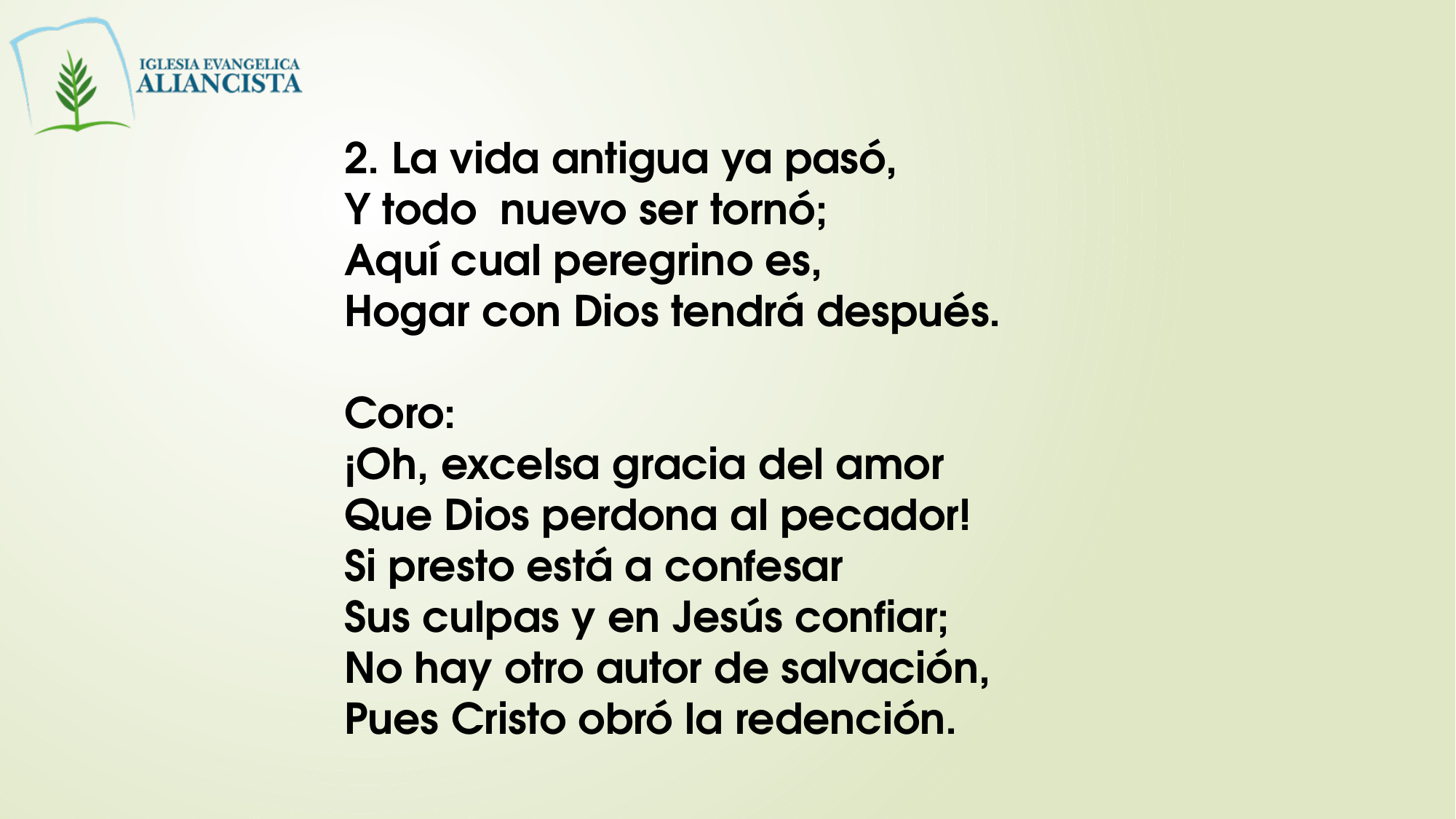

2. La vida antigua ya pasó,
Y todo  nuevo ser tornó;
Aquí cual peregrino es,
Hogar con Dios tendrá después.

Coro:
¡Oh, excelsa gracia del amor
Que Dios perdona al pecador!
Si presto está a confesar
Sus culpas y en Jesús confiar;
No hay otro autor de salvación,
Pues Cristo obró la redención.